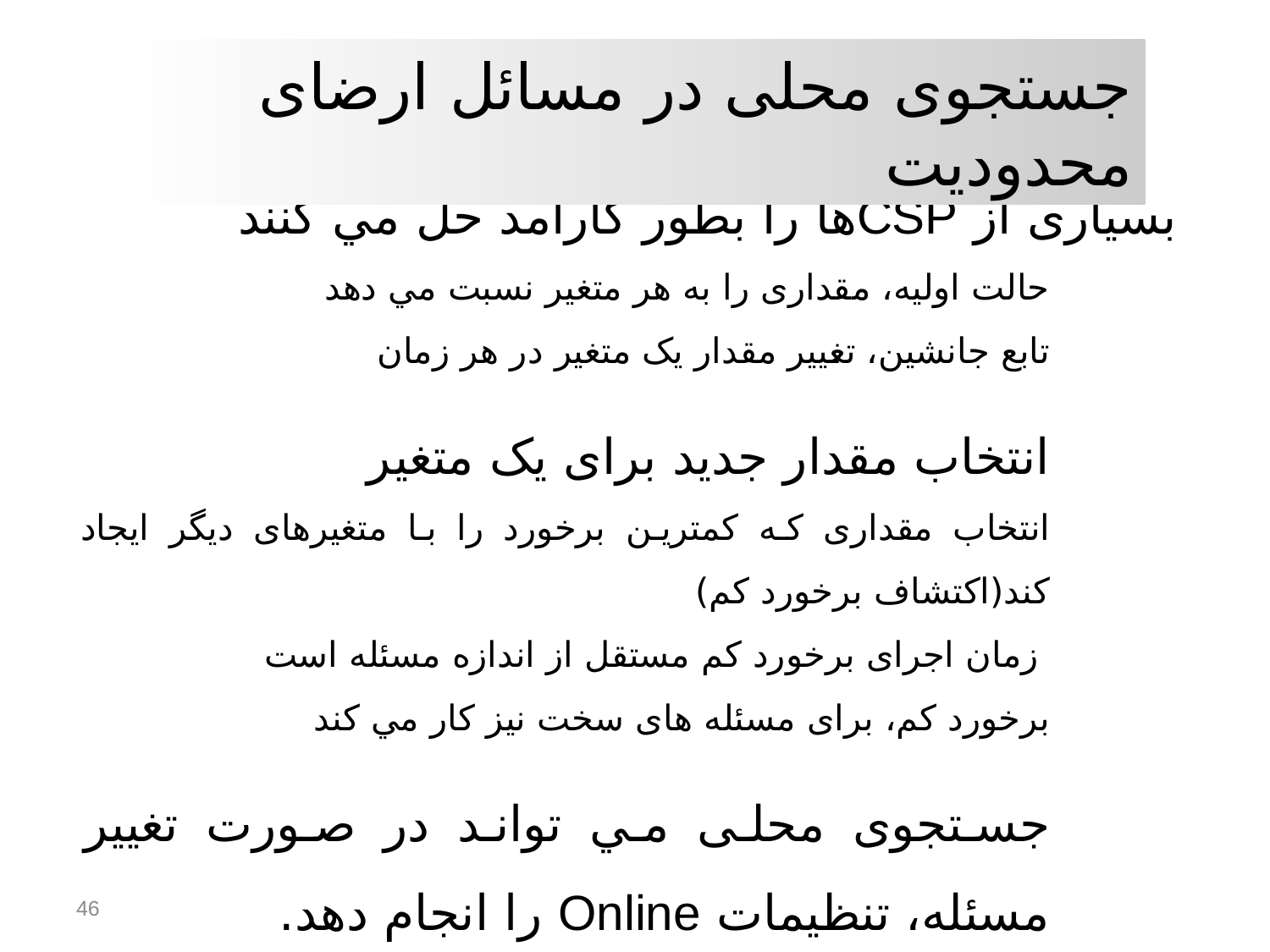

جستجوی محلی در مسائل ارضای محدوديت
بسياری از CSPها را بطور کارآمد حل مي کنند
حالت اوليه، مقداری را به هر متغير نسبت مي دهد
تابع جانشين، تغيير مقدار يک متغير در هر زمان
انتخاب مقدار جديد برای يک متغير
انتخاب مقداری که کمترين برخورد را با متغيرهای ديگر ايجاد کند(اکتشاف برخورد کم)
 زمان اجرای برخورد کم مستقل از اندازه مسئله است
برخورد کم، برای مسئله های سخت نيز کار مي کند
جستجوی محلی مي تواند در صورت تغيير مسئله، تنظيمات Online را انجام دهد.
46